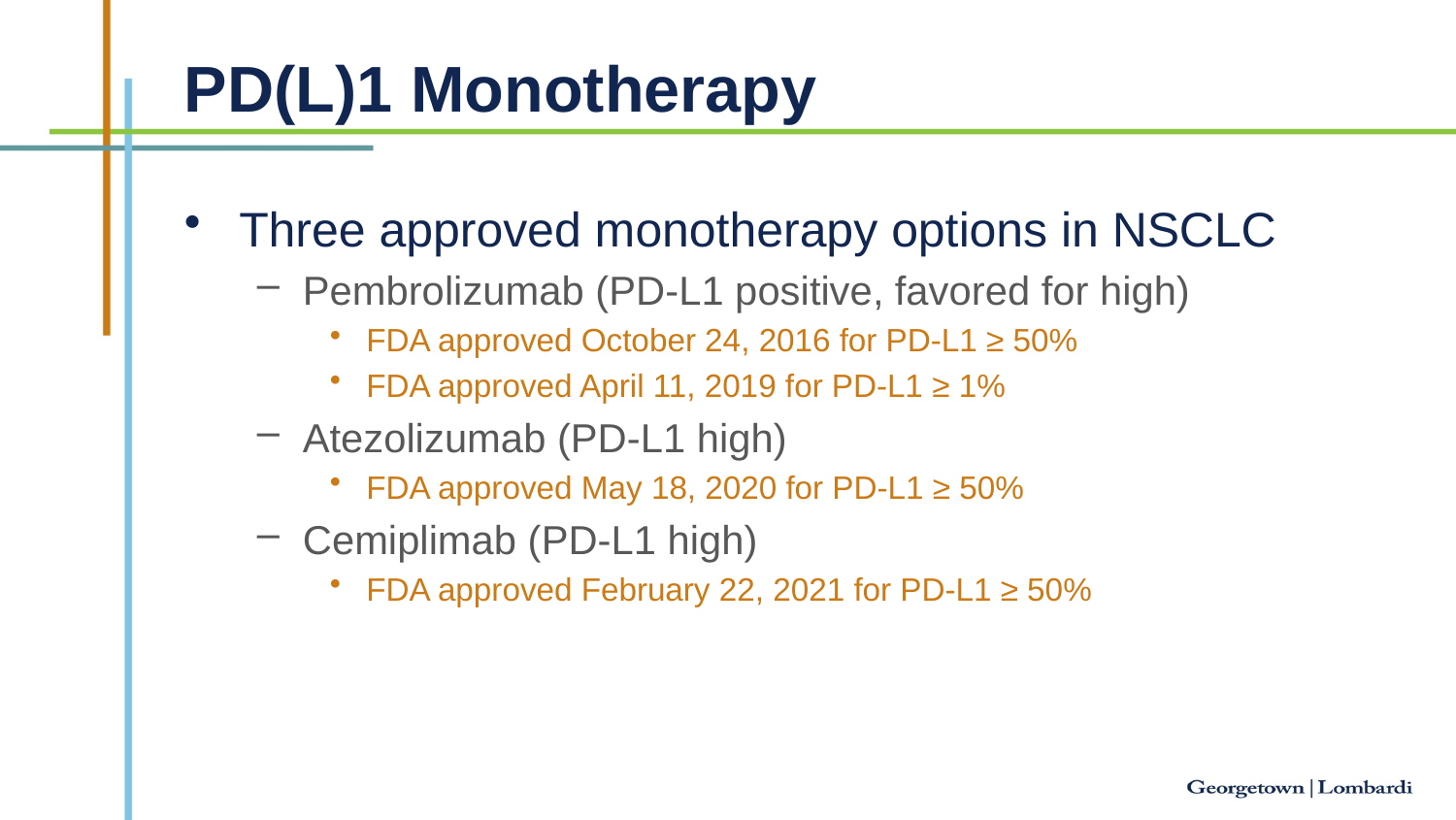

# PD(L)1 Monotherapy
Three approved monotherapy options in NSCLC
Pembrolizumab (PD-L1 positive, favored for high)
FDA approved October 24, 2016 for PD-L1 ≥ 50%
FDA approved April 11, 2019 for PD-L1 ≥ 1%
Atezolizumab (PD-L1 high)
FDA approved May 18, 2020 for PD-L1 ≥ 50%
Cemiplimab (PD-L1 high)
FDA approved February 22, 2021 for PD-L1 ≥ 50%